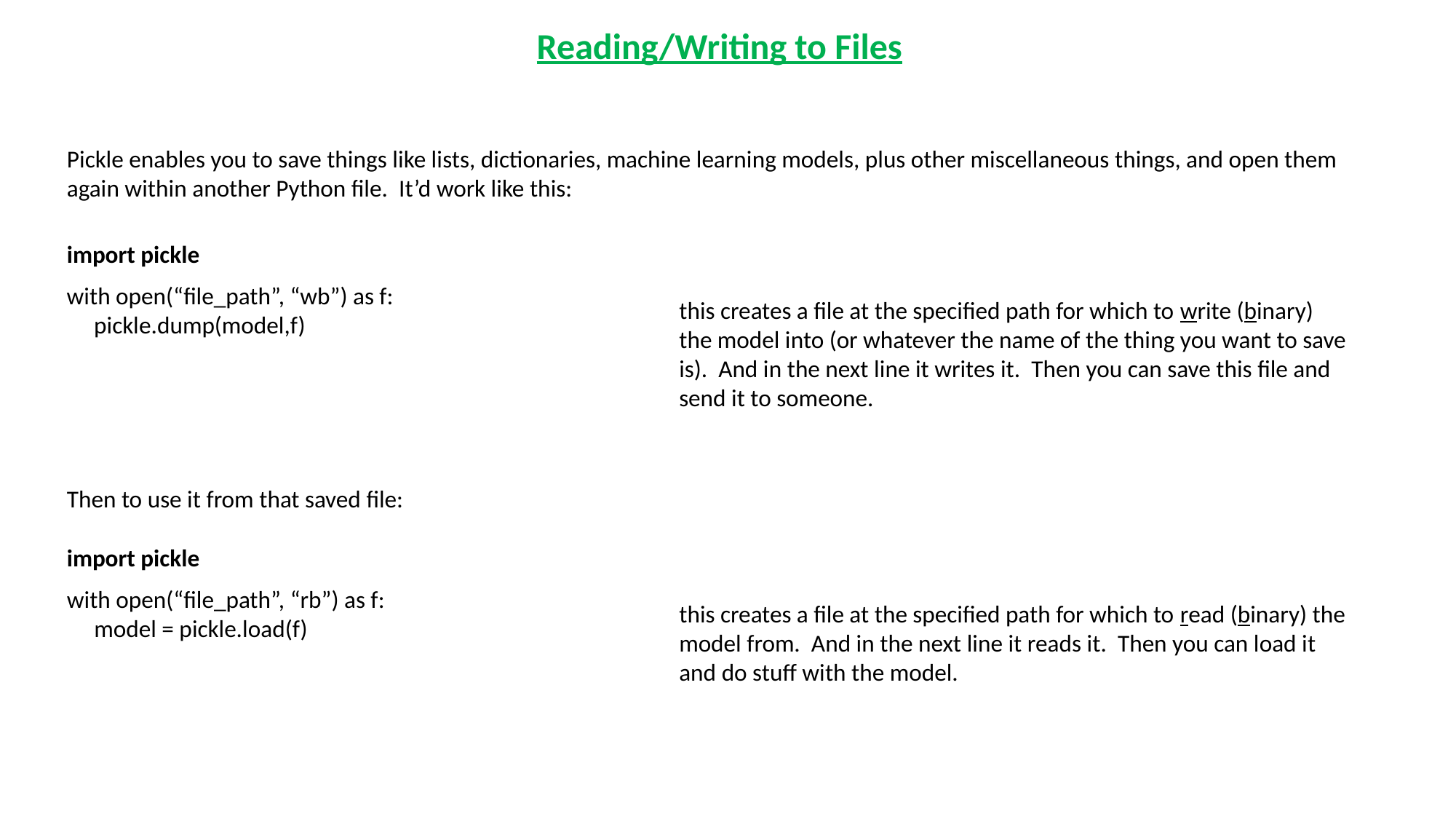

Reading/Writing to Files
Pickle enables you to save things like lists, dictionaries, machine learning models, plus other miscellaneous things, and open them again within another Python file.  It’d work like this:
import pickle
with open(“file_path”, “wb”) as f:
     pickle.dump(model,f)
this creates a file at the specified path for which to write (binary) the model into (or whatever the name of the thing you want to save is).  And in the next line it writes it.  Then you can save this file and send it to someone.
Then to use it from that saved file:
import pickle
with open(“file_path”, “rb”) as f:
     model = pickle.load(f)
this creates a file at the specified path for which to read (binary) the model from.  And in the next line it reads it.  Then you can load it and do stuff with the model.